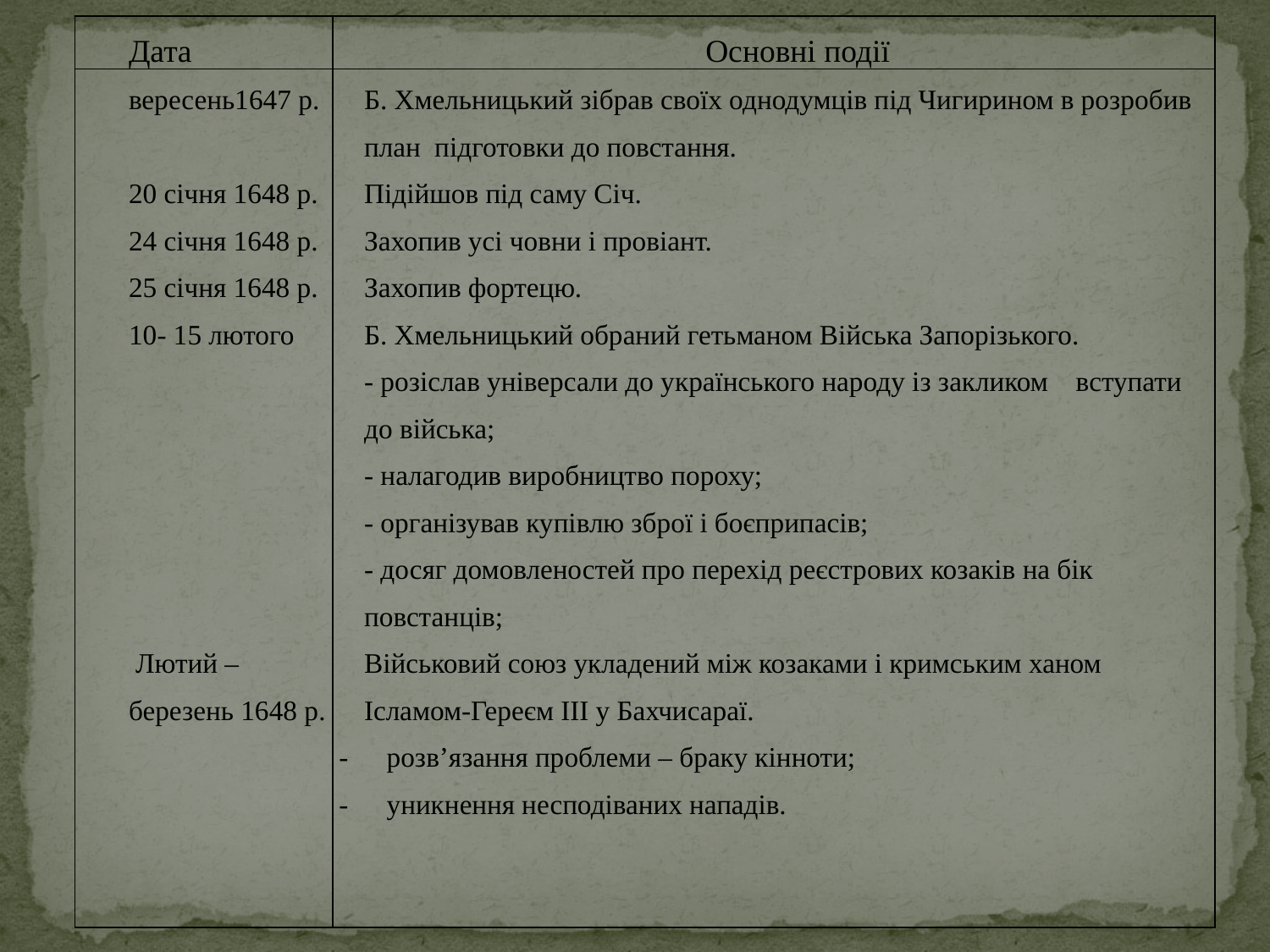

| Дата | Основні події |
| --- | --- |
| вересень1647 р.   20 січня 1648 р. 24 січня 1648 р. 25 січня 1648 р. 10- 15 лютого          Лютий – березень 1648 р. | Б. Хмельницький зібрав своїх однодумців під Чигирином в розробив план підготовки до повстання. Підійшов під саму Січ. Захопив усі човни і провіант. Захопив фортецю. Б. Хмельницький обраний гетьманом Війська Запорізького. - розіслав універсали до українського народу із закликом вступати до війська; - налагодив виробництво пороху; - організував купівлю зброї і боєприпасів; - досяг домовленостей про перехід реєстрових козаків на бік повстанців; Військовий союз укладений між козаками і кримським ханом Ісламом-Гереєм ІІІ у Бахчисараї. розв’язання проблеми – браку кінноти; уникнення несподіваних нападів. |